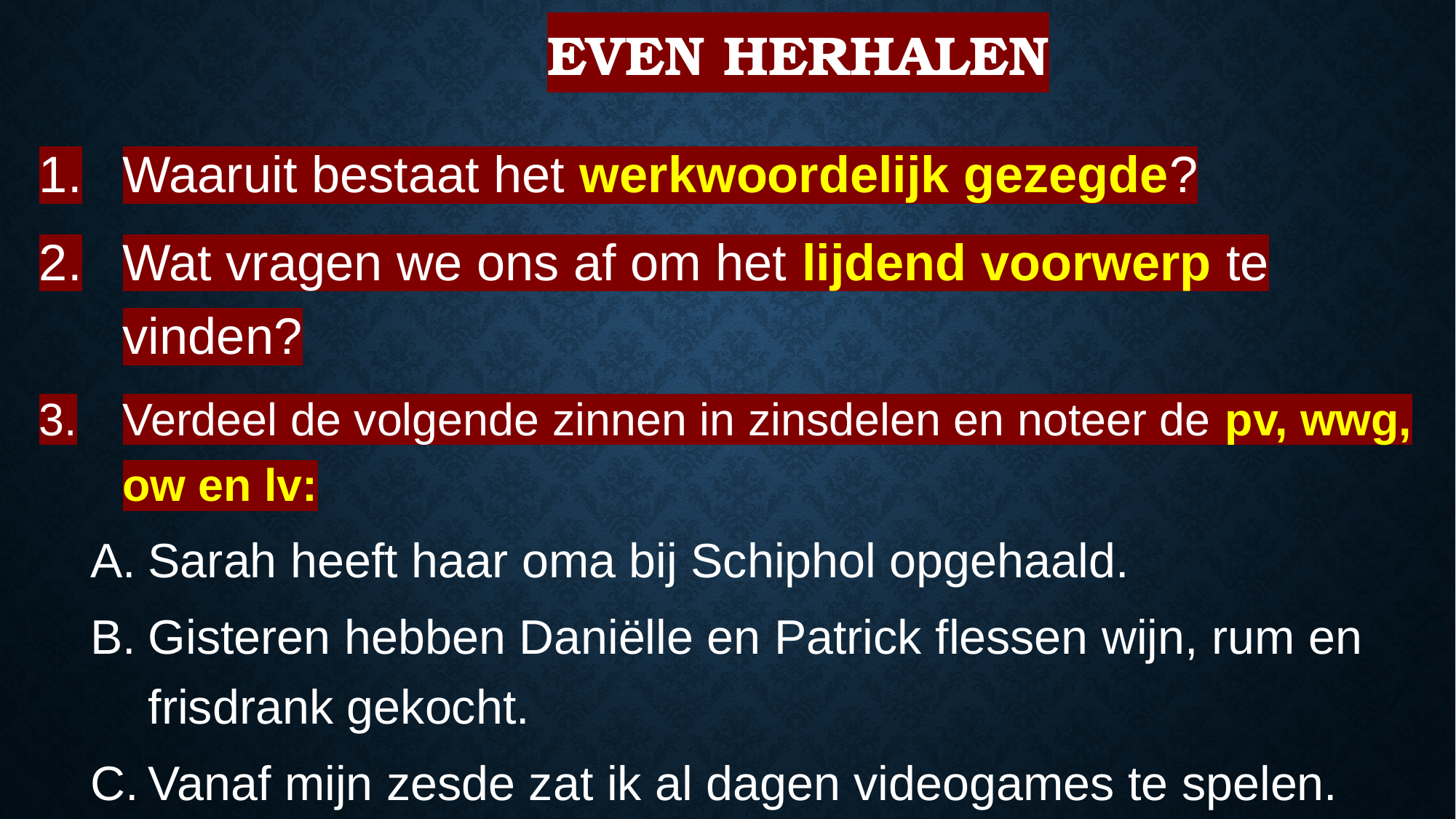

# Even herhalen
Waaruit bestaat het werkwoordelijk gezegde?
Wat vragen we ons af om het lijdend voorwerp te vinden?
Verdeel de volgende zinnen in zinsdelen en noteer de pv, wwg, ow en lv:
Sarah heeft haar oma bij Schiphol opgehaald.
Gisteren hebben Daniëlle en Patrick flessen wijn, rum en frisdrank gekocht.
Vanaf mijn zesde zat ik al dagen videogames te spelen.